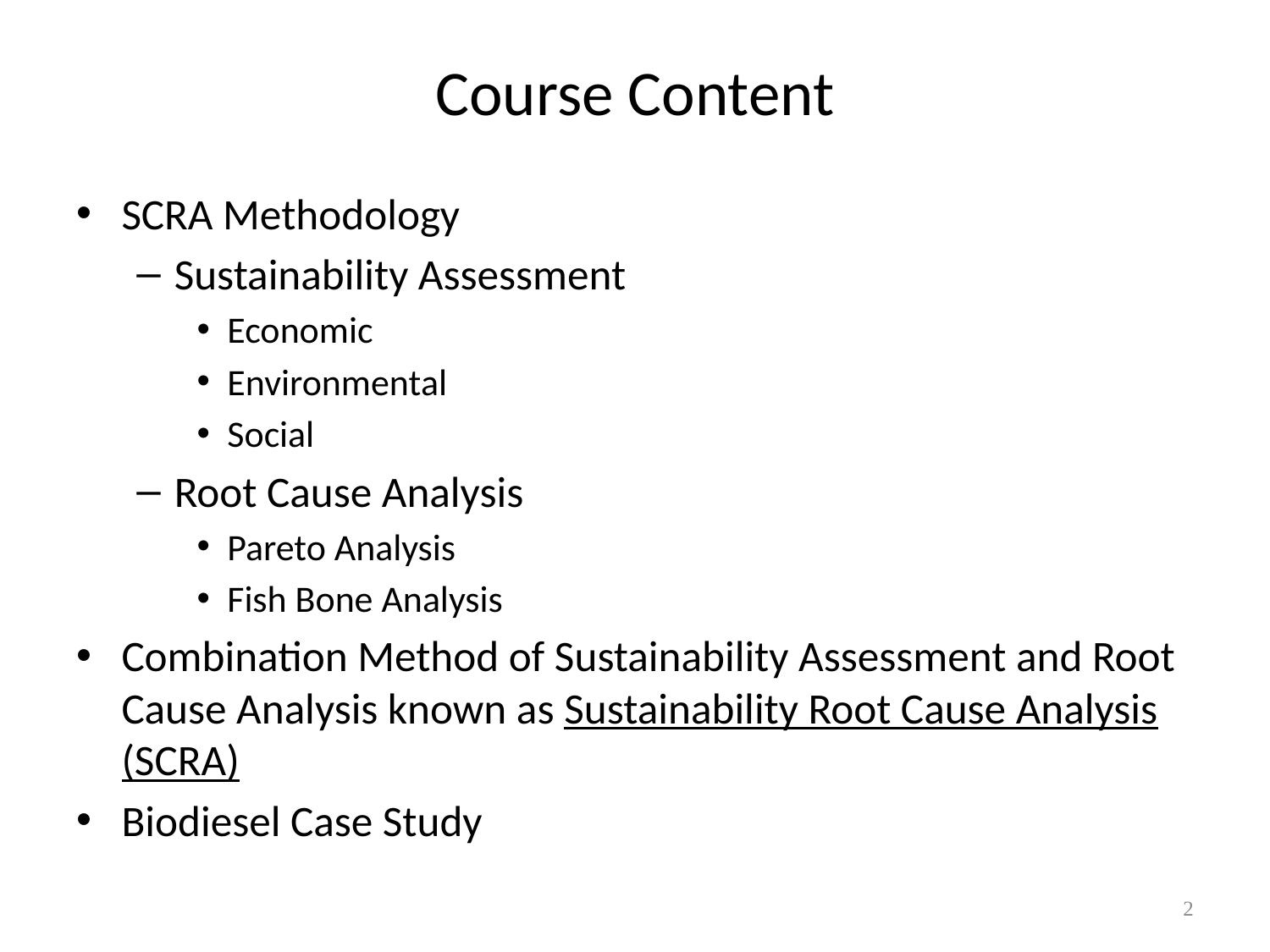

# Course Content
SCRA Methodology
Sustainability Assessment
Economic
Environmental
Social
Root Cause Analysis
Pareto Analysis
Fish Bone Analysis
Combination Method of Sustainability Assessment and Root Cause Analysis known as Sustainability Root Cause Analysis (SCRA)
Biodiesel Case Study
2